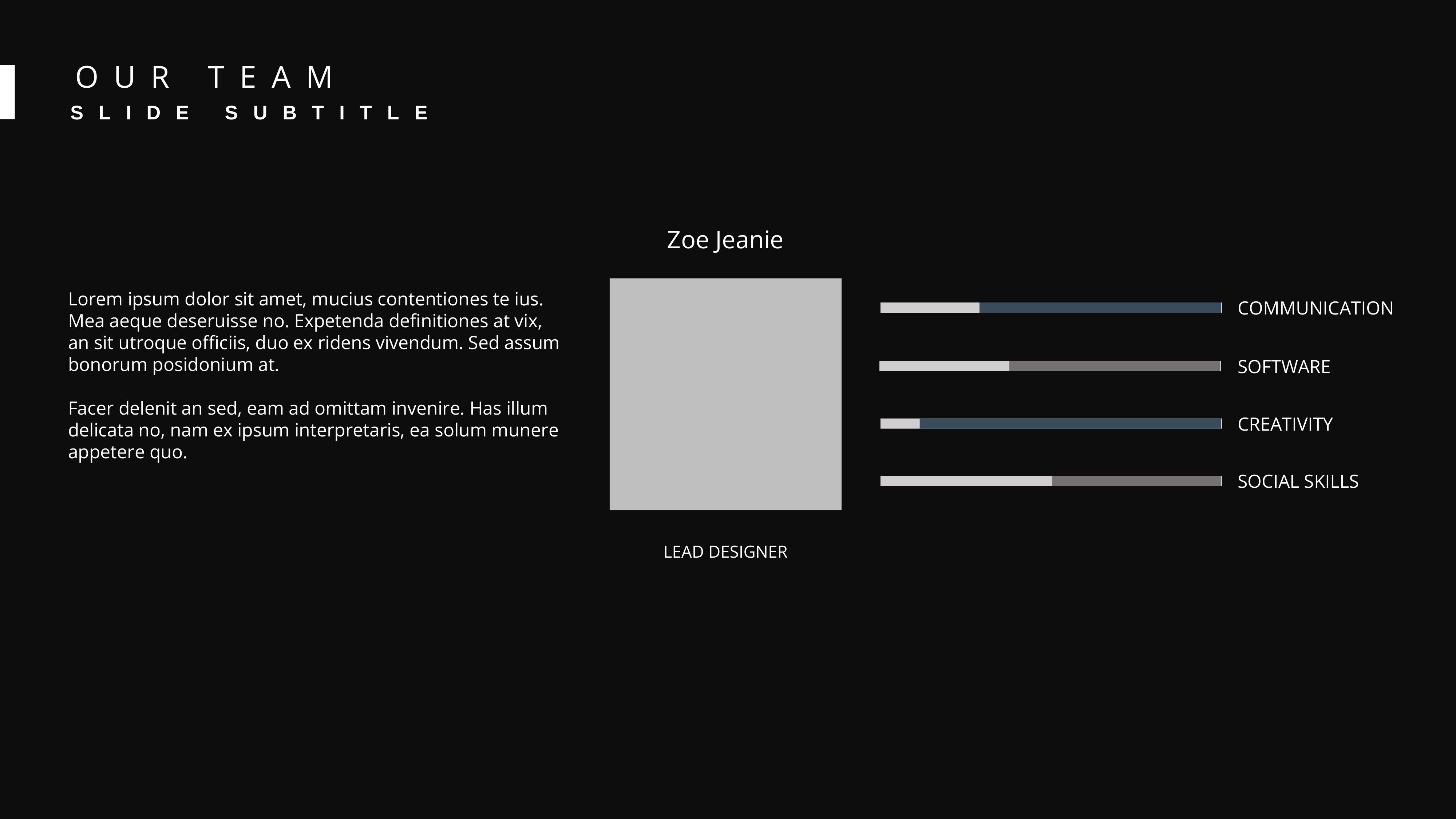

OUR TEAM

SLIDE SUBTITLE
Zoe Jeanie

Lorem ipsum dolor sit amet, mucius contentiones te ius. Mea aeque deseruisse no. Expetenda definitiones at vix, an sit utroque officiis, duo ex ridens vivendum. Sed assum bonorum posidonium at.

Facer delenit an sed, eam ad omittam invenire. Has illum delicata no, nam ex ipsum interpretaris, ea solum munere appetere quo.

COMMUNICATION

SOFTWARE

CREATIVITY

SOCIAL SKILLS

LEAD DESIGNER